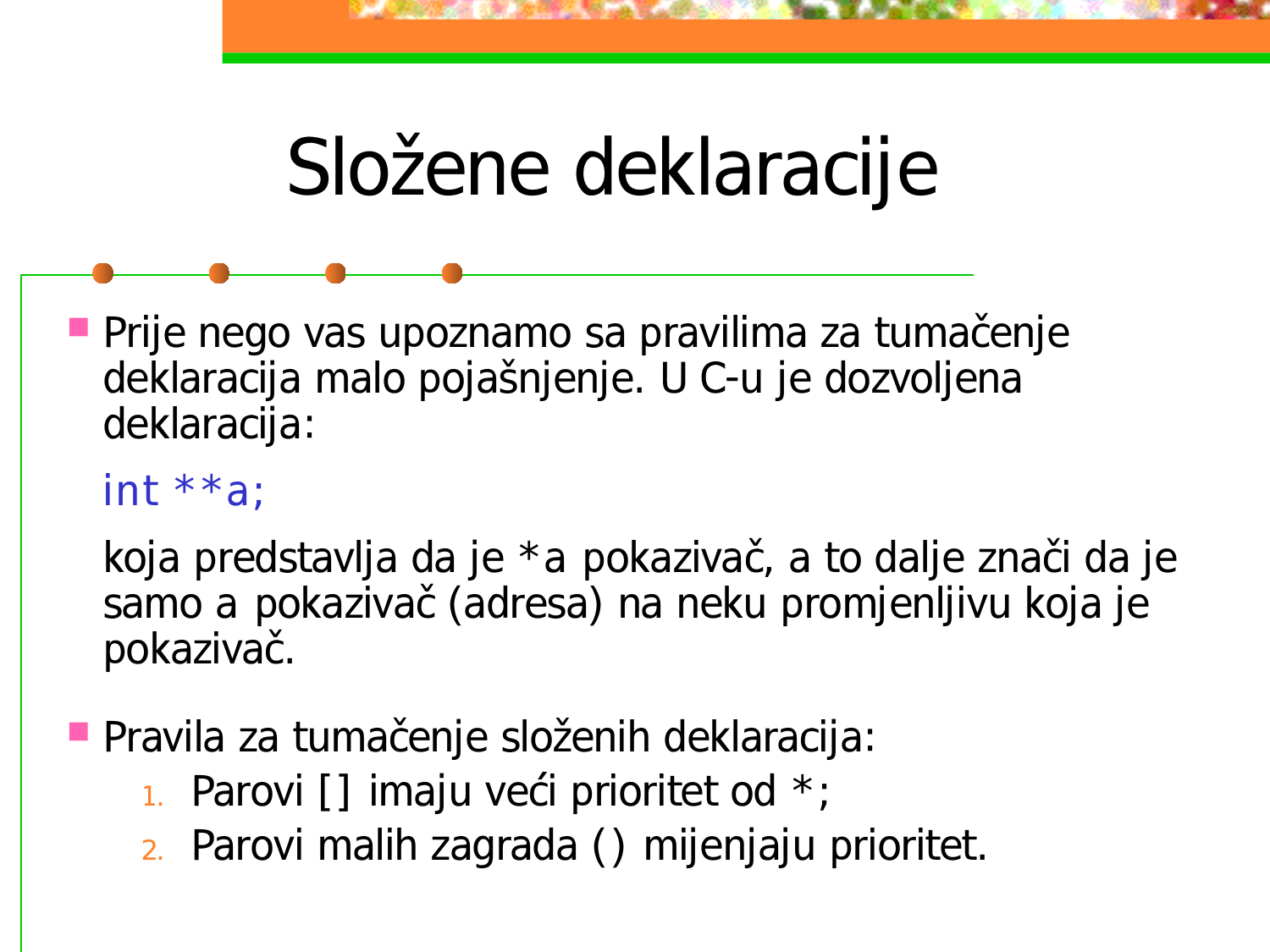

# Složene deklaracije
Prije nego vas upoznamo sa pravilima za tumačenje deklaracija malo pojašnjenje. U C-u je dozvoljena deklaracija:
	int **a;
	koja predstavlja da je *a pokazivač, a to dalje znači da je samo a pokazivač (adresa) na neku promjenljivu koja je pokazivač.
Pravila za tumačenje složenih deklaracija:
Parovi [] imaju veći prioritet od *;
Parovi malih zagrada () mijenjaju prioritet.